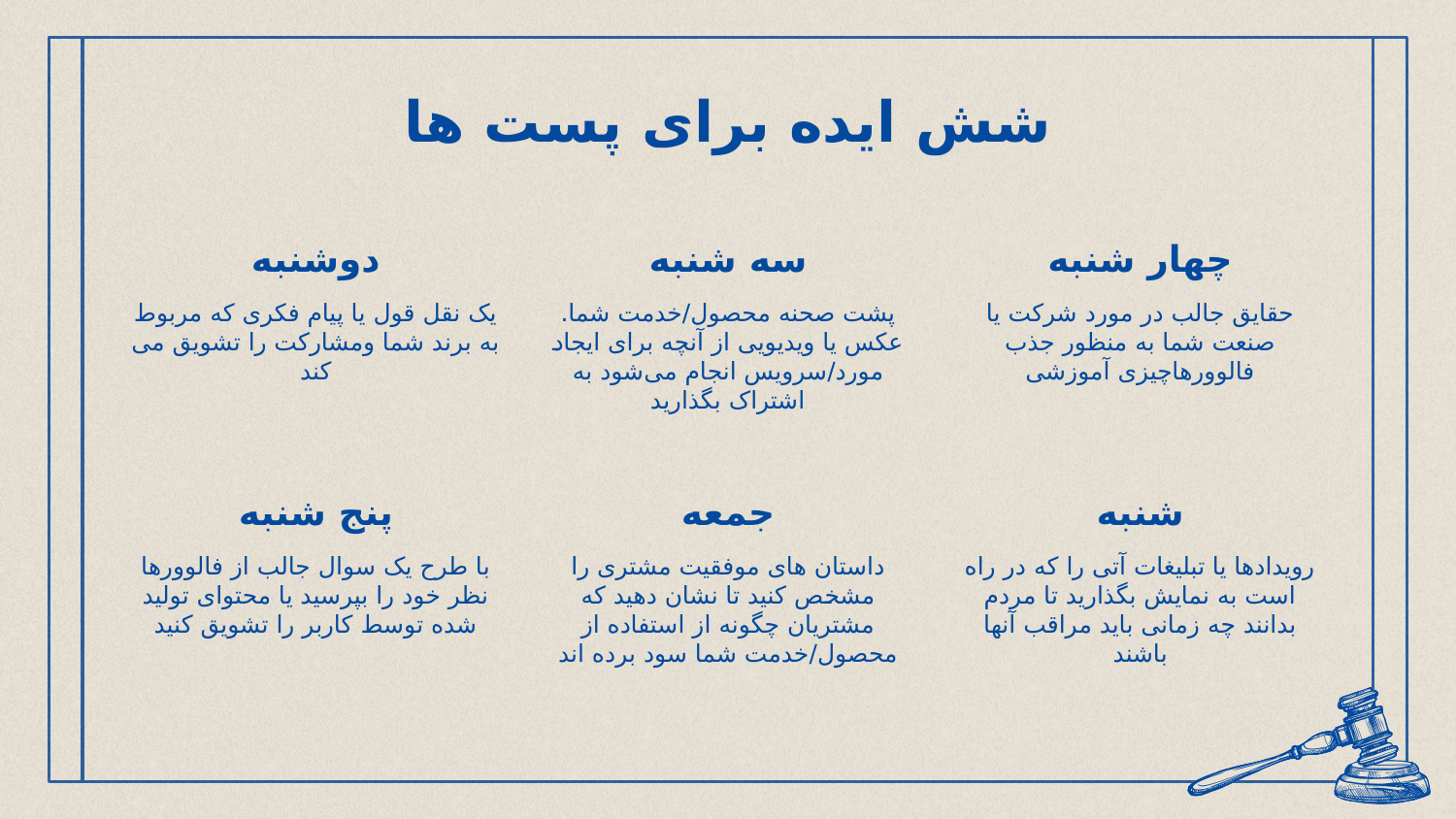

# شش ایده برای پست ها
دوشنبه
سه شنبه
چهار شنبه
یک نقل قول یا پیام فکری که مربوط به برند شما ومشارکت را تشویق می کند
پشت صحنه محصول/خدمت شما. عکس یا ویدیویی از آنچه برای ایجاد مورد/سرویس انجام می‌شود به اشتراک بگذارید
حقایق جالب در مورد شرکت یا صنعت شما به منظور جذب فالوورهاچیزی آموزشی
پنج شنبه
جمعه
شنبه
با طرح یک سوال جالب از فالوورها نظر خود را بپرسید یا محتوای تولید شده توسط کاربر را تشویق کنید
داستان های موفقیت مشتری را مشخص کنید تا نشان دهید که مشتریان چگونه از استفاده از محصول/خدمت شما سود برده اند
رویدادها یا تبلیغات آتی را که در راه است به نمایش بگذارید تا مردم بدانند چه زمانی باید مراقب آنها باشند